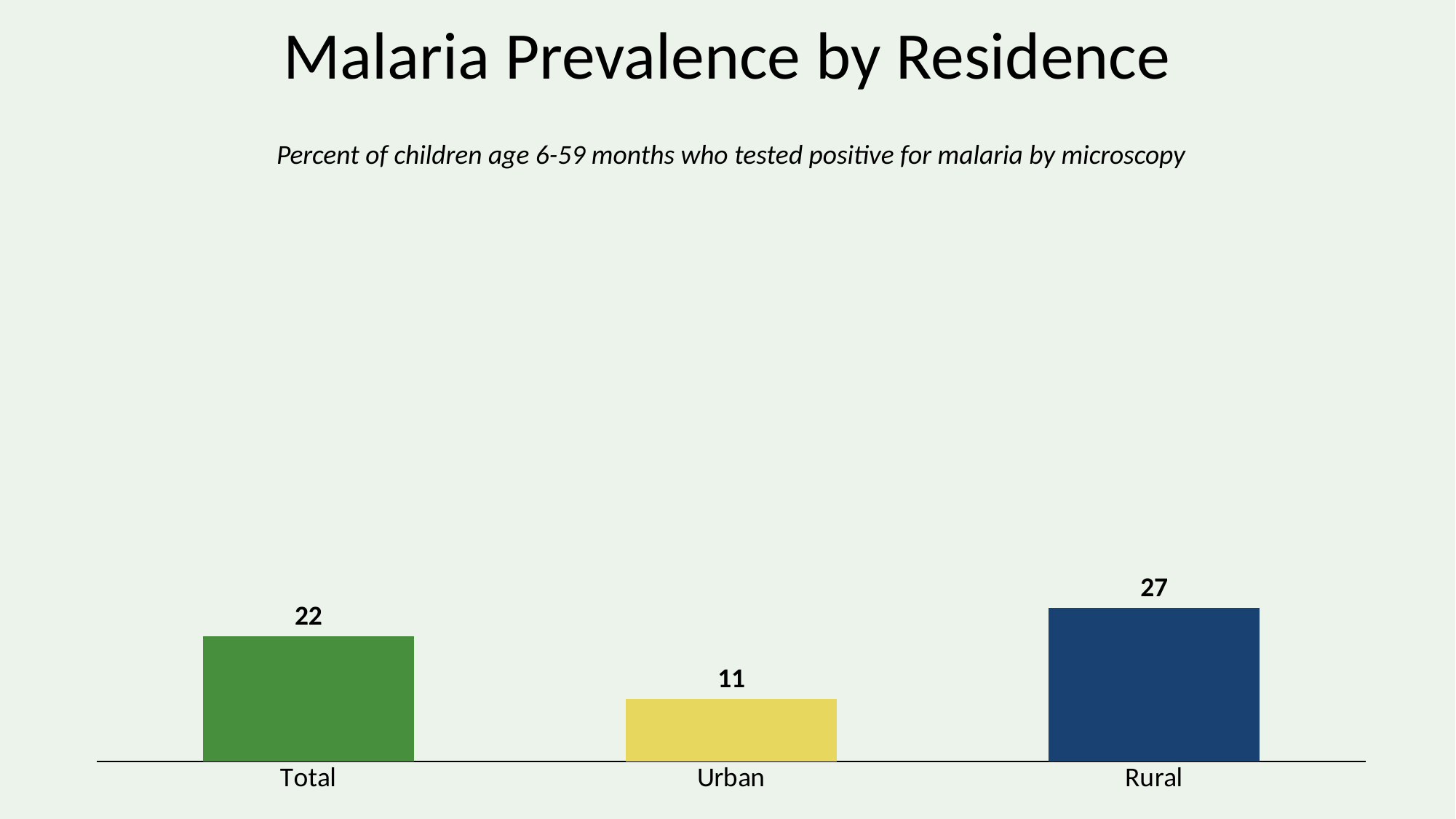

# Malaria Prevalence by Residence
Percent of children age 6-59 months who tested positive for malaria by microscopy

### Chart

| Category | Series 1 |
|---|---|
| Total | 22.0 |
| Urban | 11.0 |
| Rural | 27.0 |